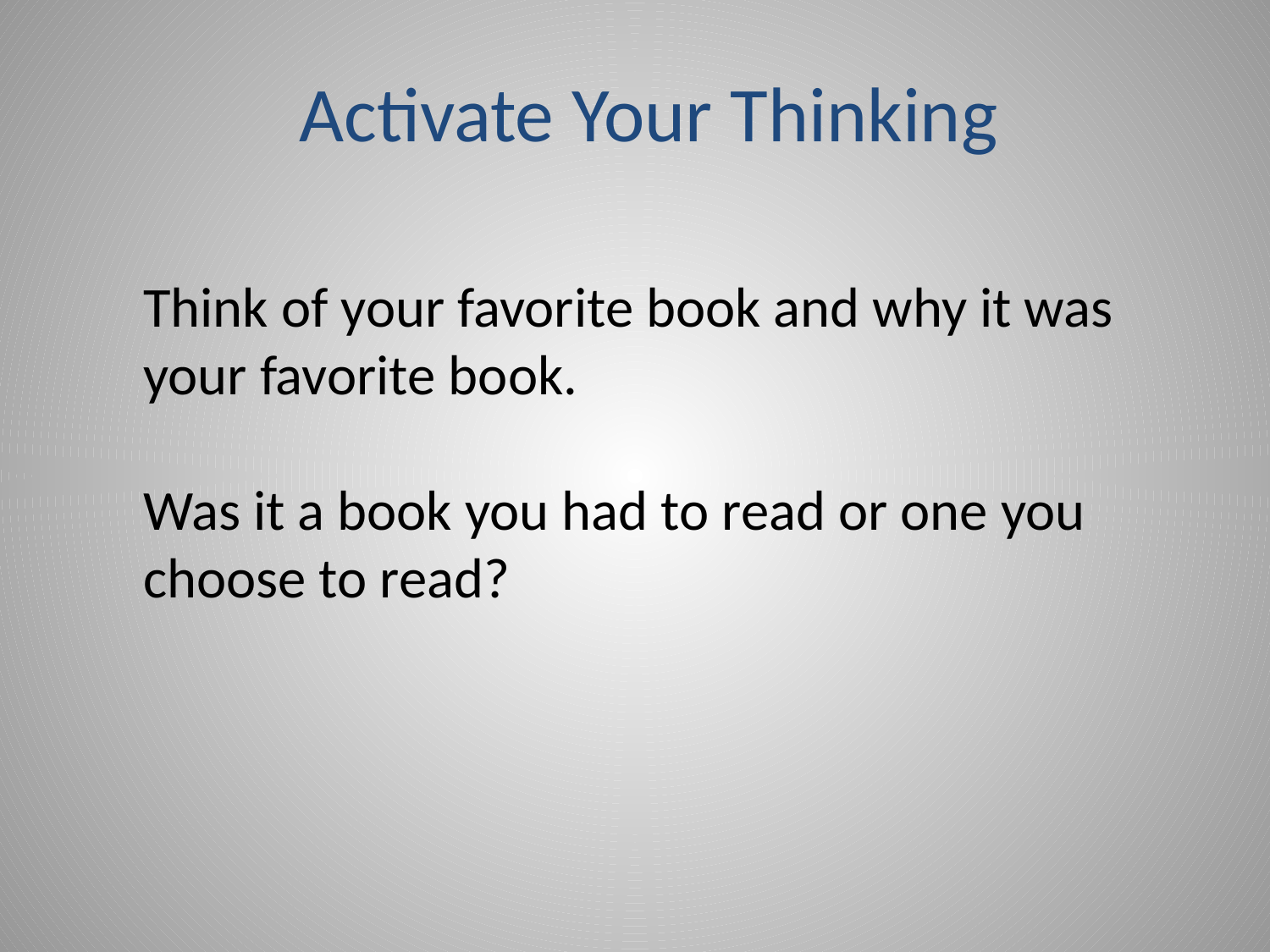

Activate Your Thinking
Think of your favorite book and why it was your favorite book.

Was it a book you had to read or one you choose to read?